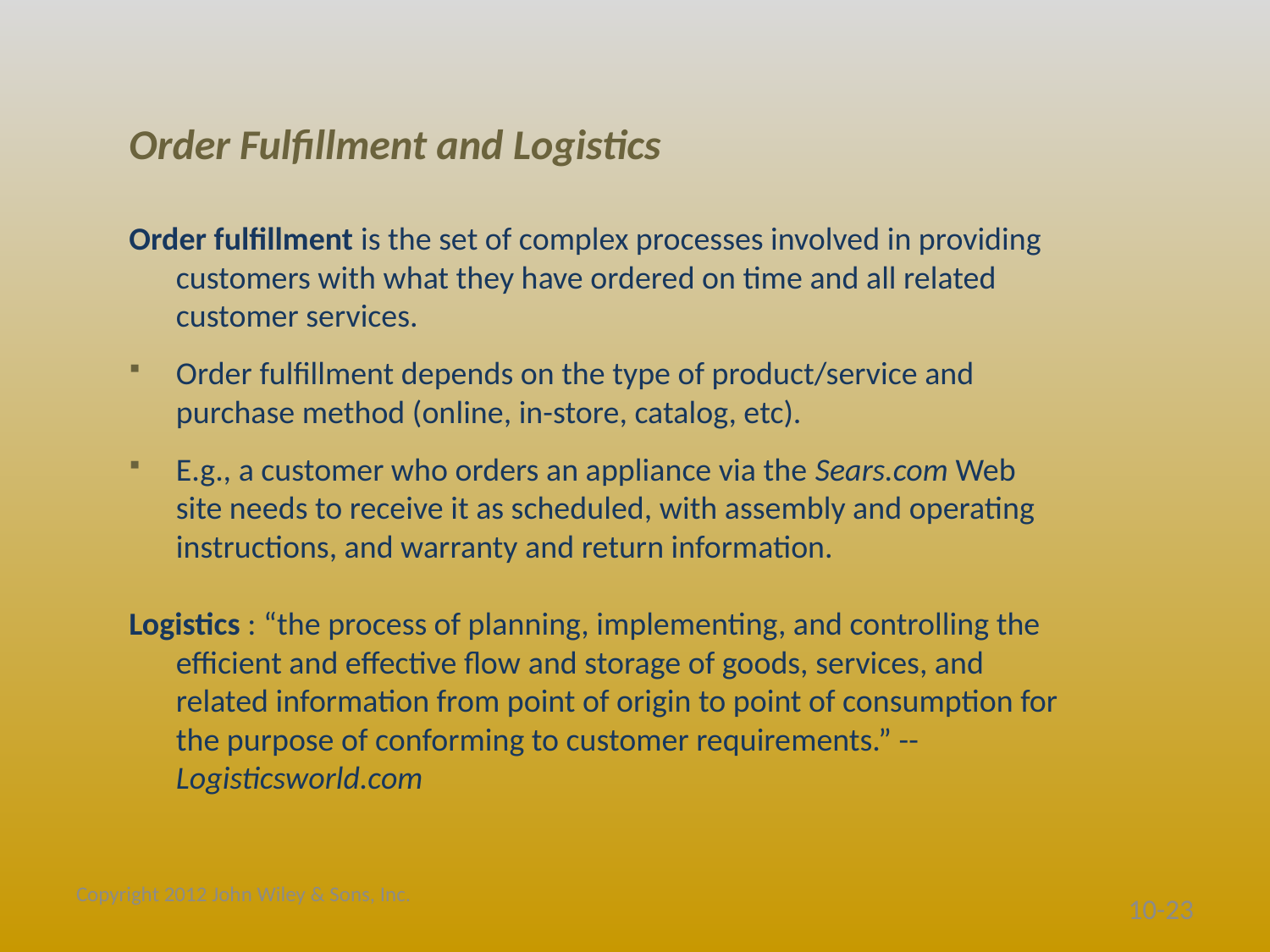

# Order Fulfillment and Logistics
Order fulfillment is the set of complex processes involved in providing customers with what they have ordered on time and all related customer services.
Order fulfillment depends on the type of product/service and purchase method (online, in-store, catalog, etc).
E.g., a customer who orders an appliance via the Sears.com Web site needs to receive it as scheduled, with assembly and operating instructions, and warranty and return information.
Logistics : “the process of planning, implementing, and controlling the efficient and effective flow and storage of goods, services, and related information from point of origin to point of consumption for the purpose of conforming to customer requirements.” --Logisticsworld.com
Copyright 2012 John Wiley & Sons, Inc.
10-23